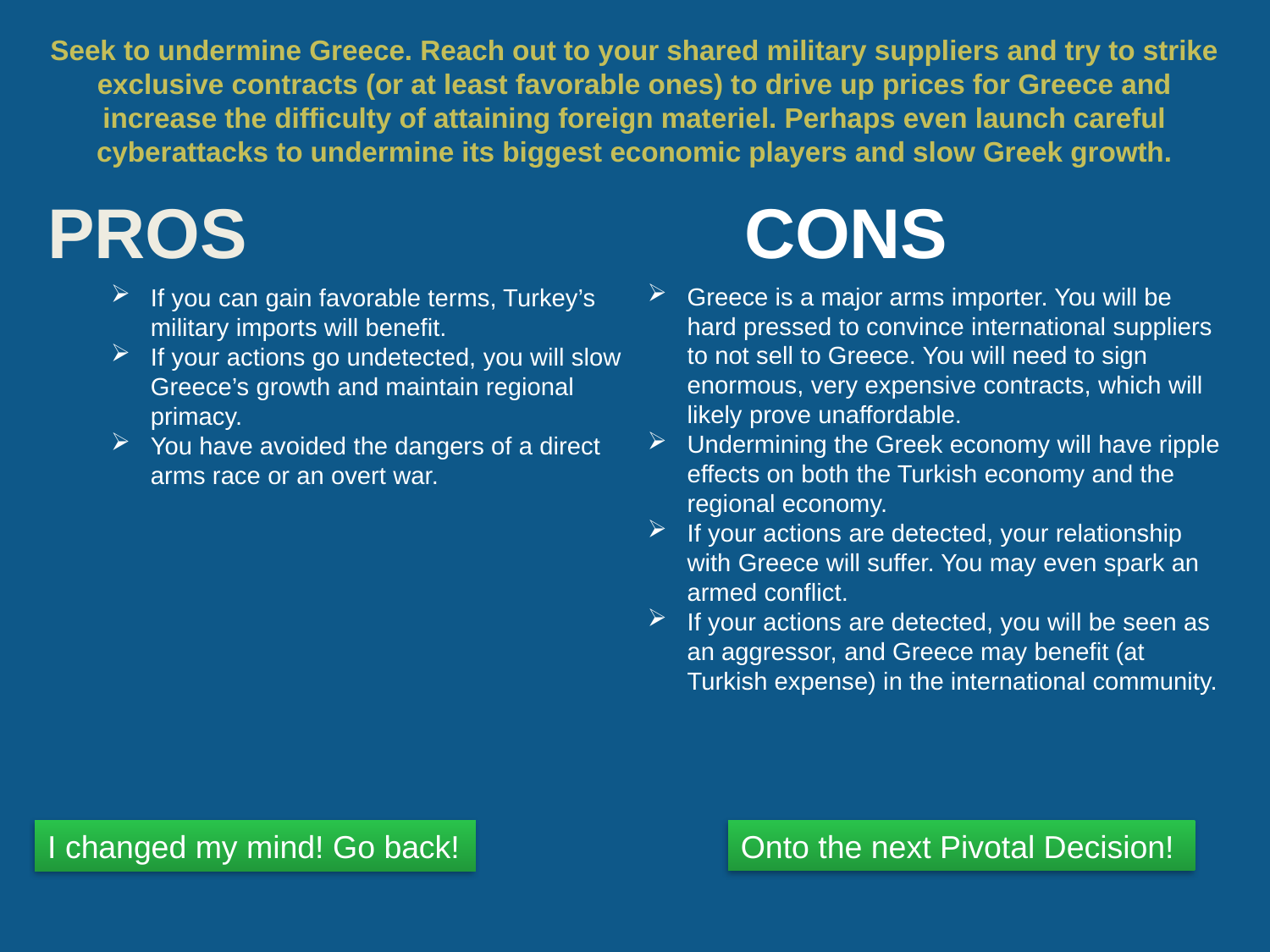

# Seek to undermine Greece. Reach out to your shared military suppliers and try to strike exclusive contracts (or at least favorable ones) to drive up prices for Greece and increase the difficulty of attaining foreign materiel. Perhaps even launch careful cyberattacks to undermine its biggest economic players and slow Greek growth.
Greece is a major arms importer. You will be hard pressed to convince international suppliers to not sell to Greece. You will need to sign enormous, very expensive contracts, which will likely prove unaffordable.
Undermining the Greek economy will have ripple effects on both the Turkish economy and the regional economy.
If your actions are detected, your relationship with Greece will suffer. You may even spark an armed conflict.
If your actions are detected, you will be seen as an aggressor, and Greece may benefit (at Turkish expense) in the international community.
If you can gain favorable terms, Turkey’s military imports will benefit.
If your actions go undetected, you will slow Greece’s growth and maintain regional primacy.
You have avoided the dangers of a direct arms race or an overt war.